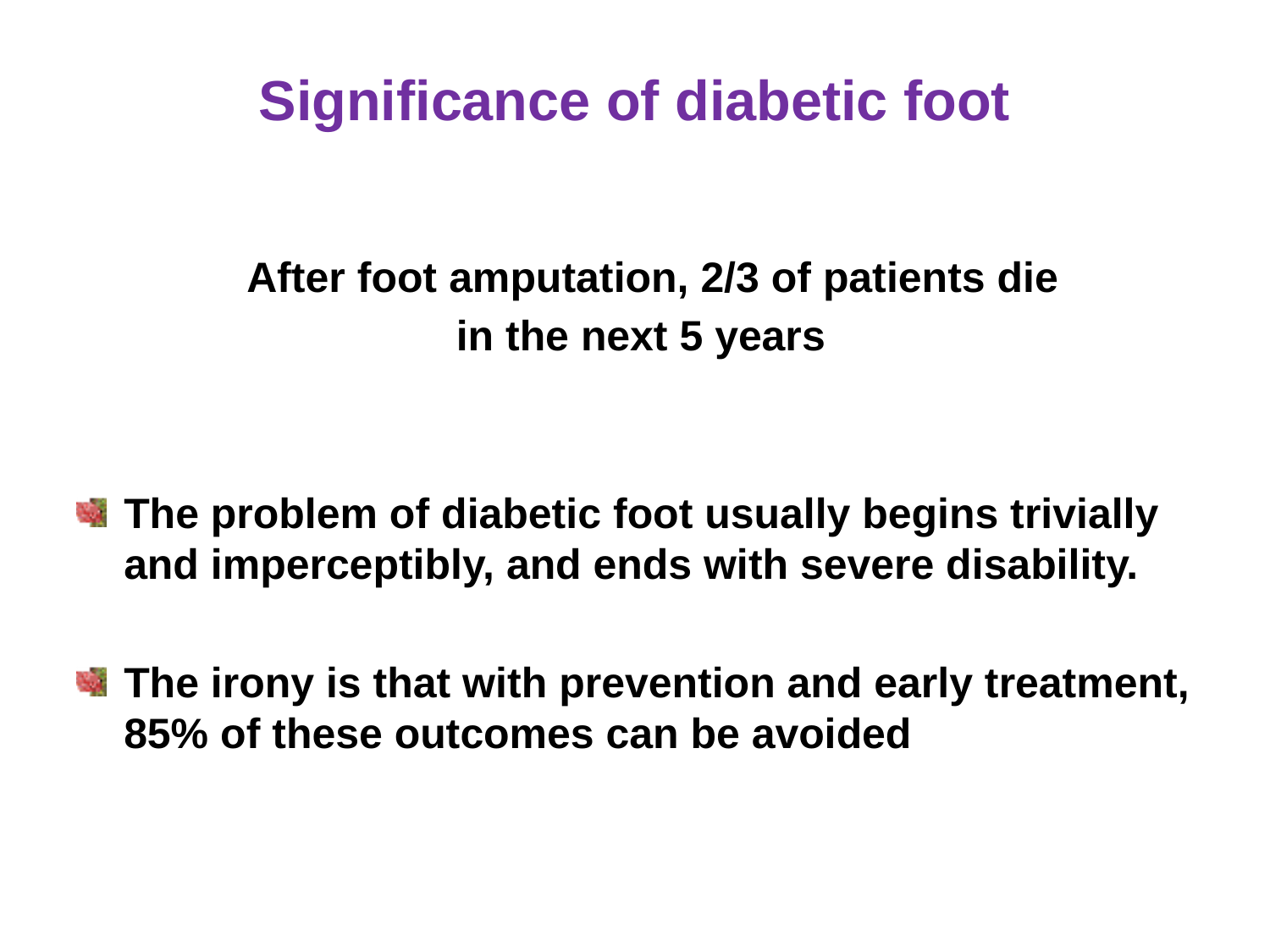

# Significance of diabetic foot

   After foot amputation, 2/3 of patients die
 in the next 5 years

The problem of diabetic foot usually begins trivially and imperceptibly, and ends with severe disability.

The irony is that with prevention and early treatment, 85% of these outcomes can be avoided